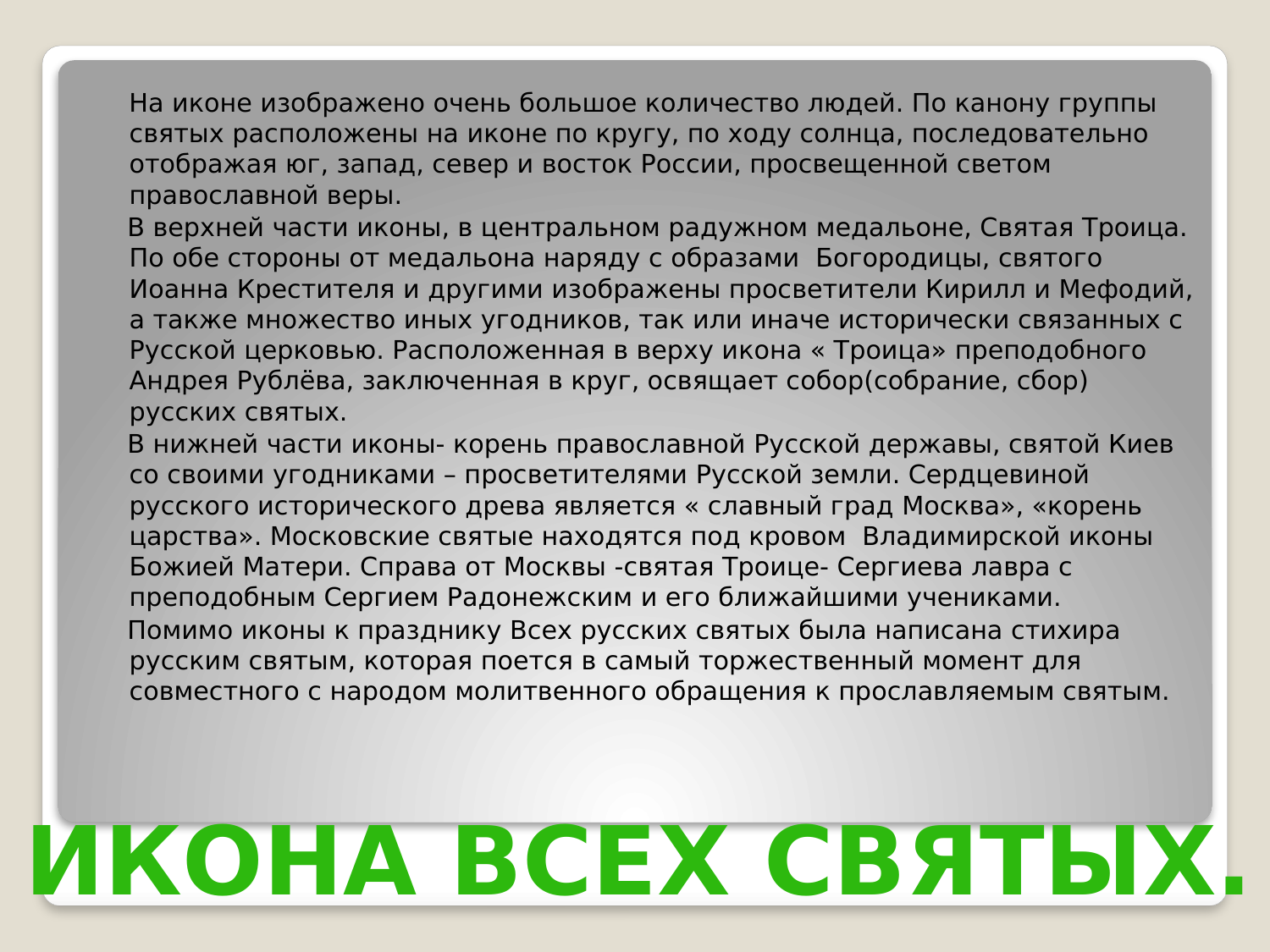

На иконе изображено очень большое количество людей. По канону группы святых расположены на иконе по кругу, по ходу солнца, последовательно отображая юг, запад, север и восток России, просвещенной светом православной веры.
    В верхней части иконы, в центральном радужном медальоне, Святая Троица. По обе стороны от медальона наряду с образами  Богородицы, святого Иоанна Крестителя и другими изображены просветители Кирилл и Мефодий, а также множество иных угодников, так или иначе исторически связанных с Русской церковью. Расположенная в верху икона « Троица» преподобного  Андрея Рублёва, заключенная в круг, освящает собор(собрание, сбор) русских святых.
    В нижней части иконы- корень православной Русской державы, святой Киев со своими угодниками – просветителями Русской земли. Сердцевиной русского исторического древа является « славный град Москва», «корень царства». Московские святые находятся под кровом  Владимирской иконы Божией Матери. Справа от Москвы -святая Троице- Сергиева лавра с преподобным Сергием Радонежским и его ближайшими учениками.
    Помимо иконы к празднику Всех русских святых была написана стихира русским святым, которая поется в самый торжественный момент для совместного с народом молитвенного обращения к прославляемым святым.

Икона Всех святых.